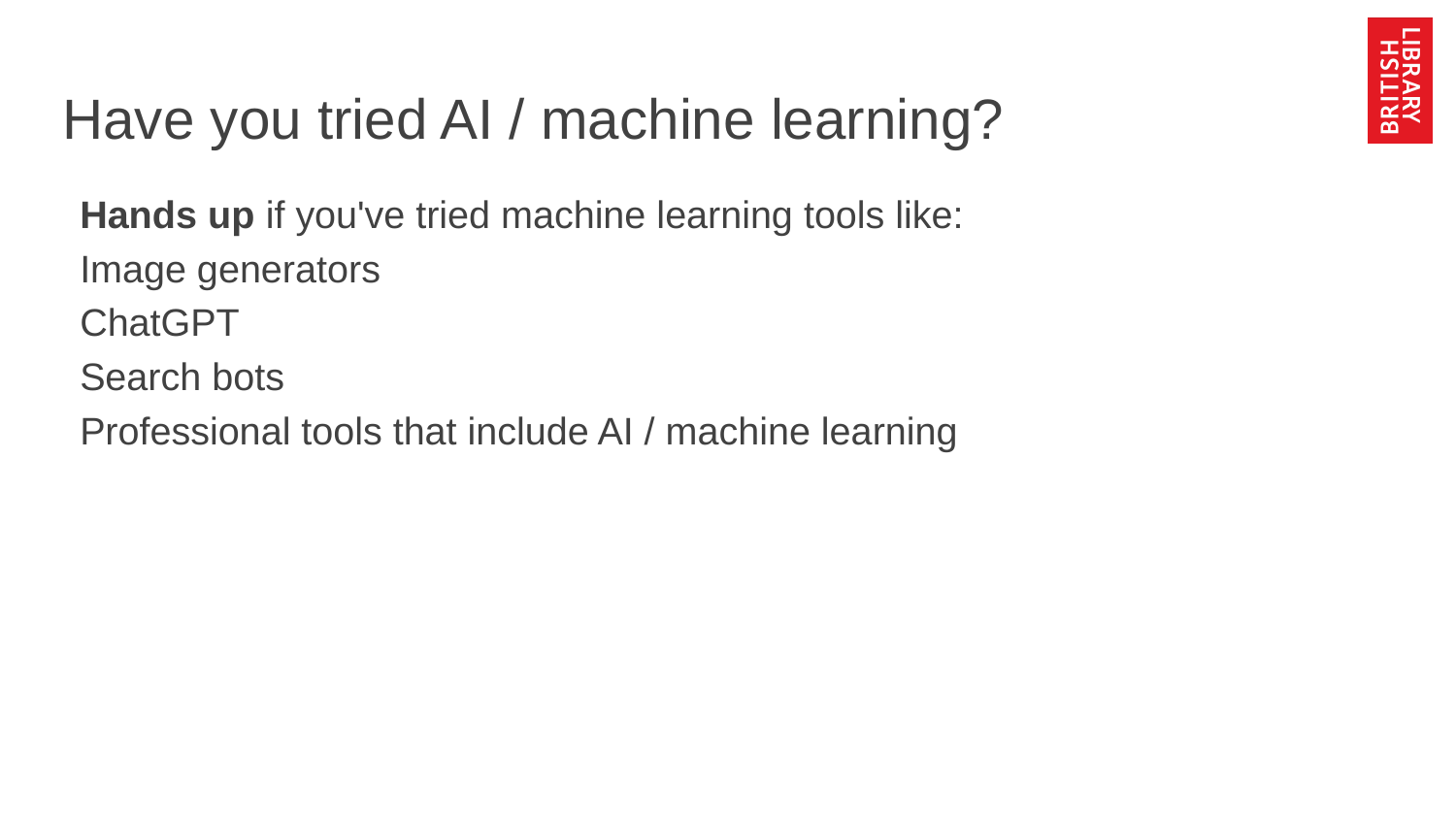

# Have you tried AI / machine learning?
Hands up if you've tried machine learning tools like:
Image generators
ChatGPT
Search bots
Professional tools that include AI / machine learning